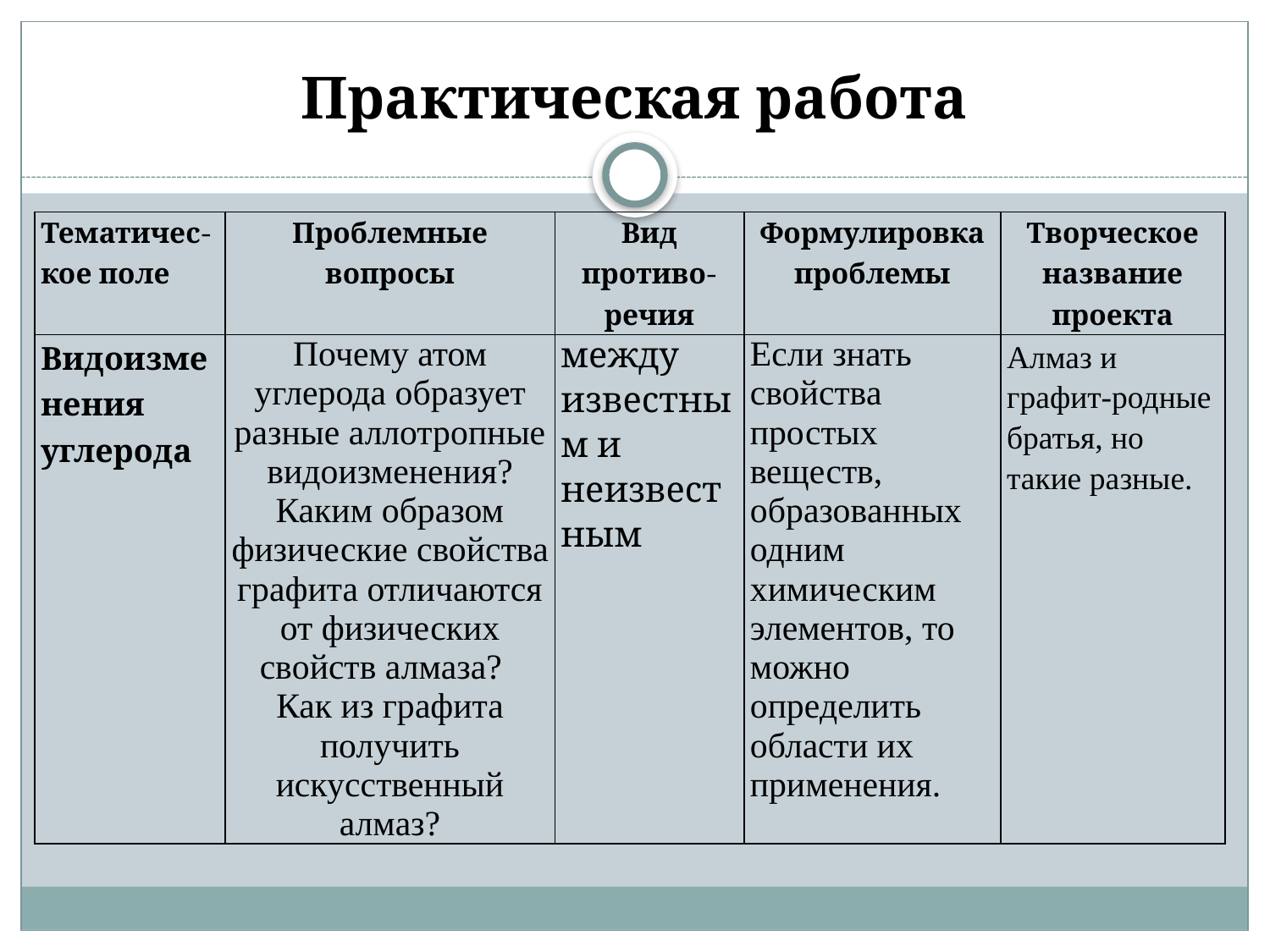

# Практическая работа
| Тематичес-кое поле | Проблемные вопросы | Вид противо-речия | Формулировка проблемы | Творческое название проекта |
| --- | --- | --- | --- | --- |
| Видоизменения углерода | Почему атом углерода образует разные аллотропные видоизменения? Каким образом физические свойства графита отличаются от физических свойств алмаза? Как из графита получить искусственный алмаз? | между известным и неизвестным | Если знать свойства простых веществ, образованных одним химическим элементов, то можно определить области их применения. | Алмаз и графит-родные братья, но такие разные. |